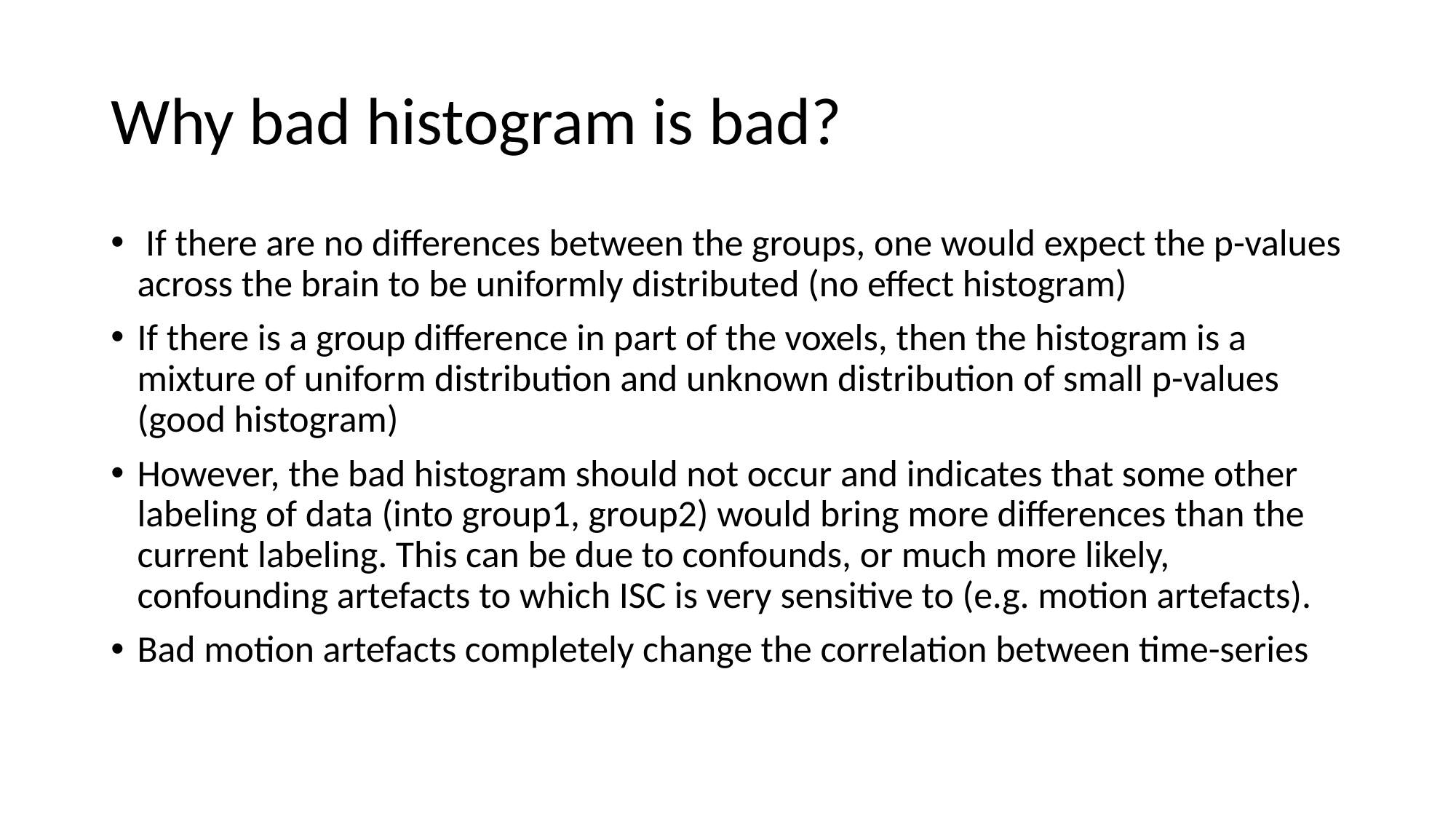

# Why bad histogram is bad?
 If there are no differences between the groups, one would expect the p-values across the brain to be uniformly distributed (no effect histogram)
If there is a group difference in part of the voxels, then the histogram is a mixture of uniform distribution and unknown distribution of small p-values (good histogram)
However, the bad histogram should not occur and indicates that some other labeling of data (into group1, group2) would bring more differences than the current labeling. This can be due to confounds, or much more likely, confounding artefacts to which ISC is very sensitive to (e.g. motion artefacts).
Bad motion artefacts completely change the correlation between time-series